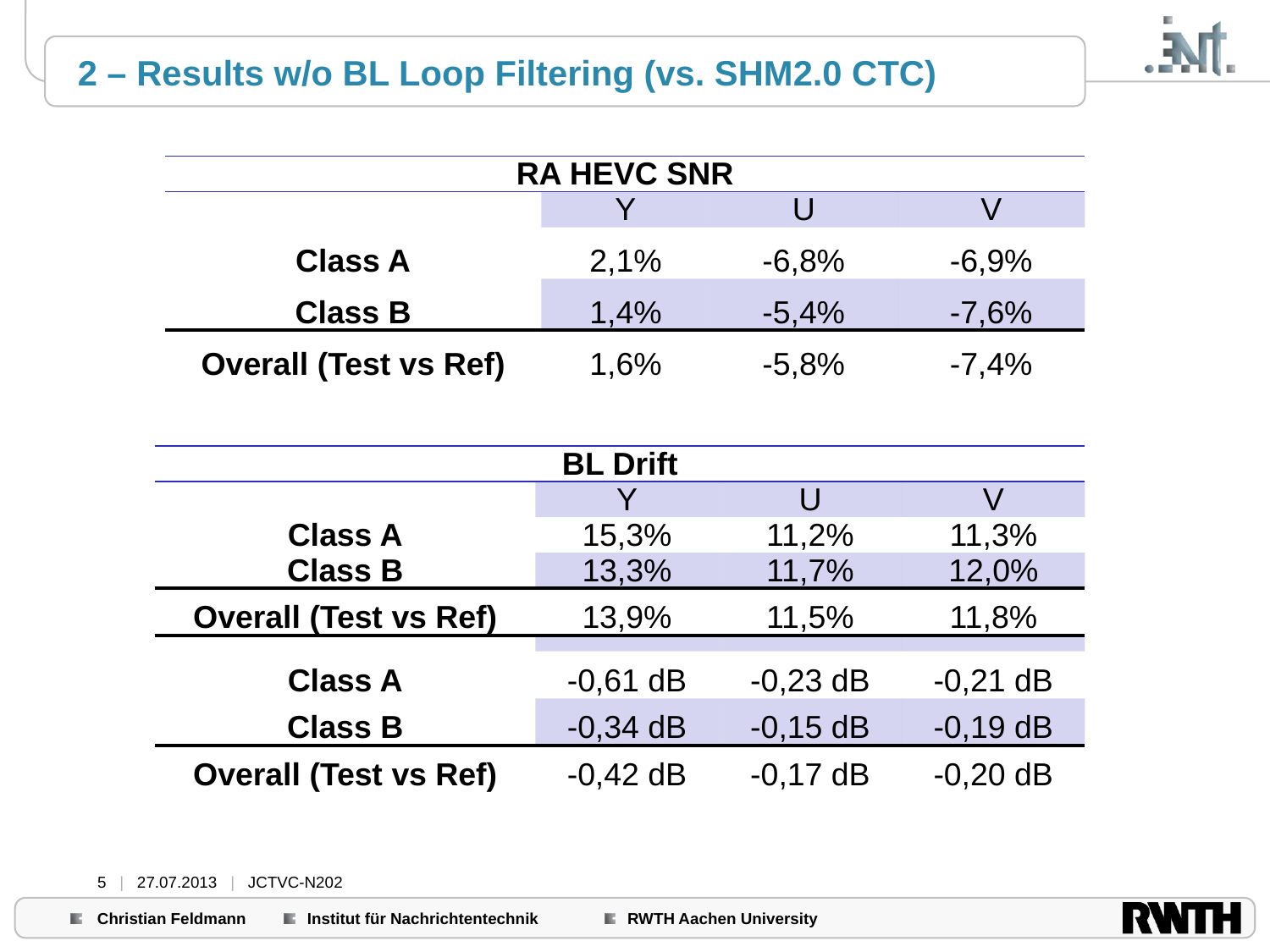

# 2 – Results w/o BL Loop Filtering (vs. SHM2.0 CTC)
| RA HEVC SNR |  |  |  |
| --- | --- | --- | --- |
|  | Y | U | V |
| Class A | 2,1% | -6,8% | -6,9% |
| Class B | 1,4% | -5,4% | -7,6% |
| Overall (Test vs Ref) | 1,6% | -5,8% | -7,4% |
| BL Drift |  |  |  |
| --- | --- | --- | --- |
|  | Y | U | V |
| Class A | 15,3% | 11,2% | 11,3% |
| Class B | 13,3% | 11,7% | 12,0% |
| Overall (Test vs Ref) | 13,9% | 11,5% | 11,8% |
|  |  |  |  |
| Class A | -0,61 dB | -0,23 dB | -0,21 dB |
| Class B | -0,34 dB | -0,15 dB | -0,19 dB |
| Overall (Test vs Ref) | -0,42 dB | -0,17 dB | -0,20 dB |
5   |   27.07.2013   |   JCTVC-N202